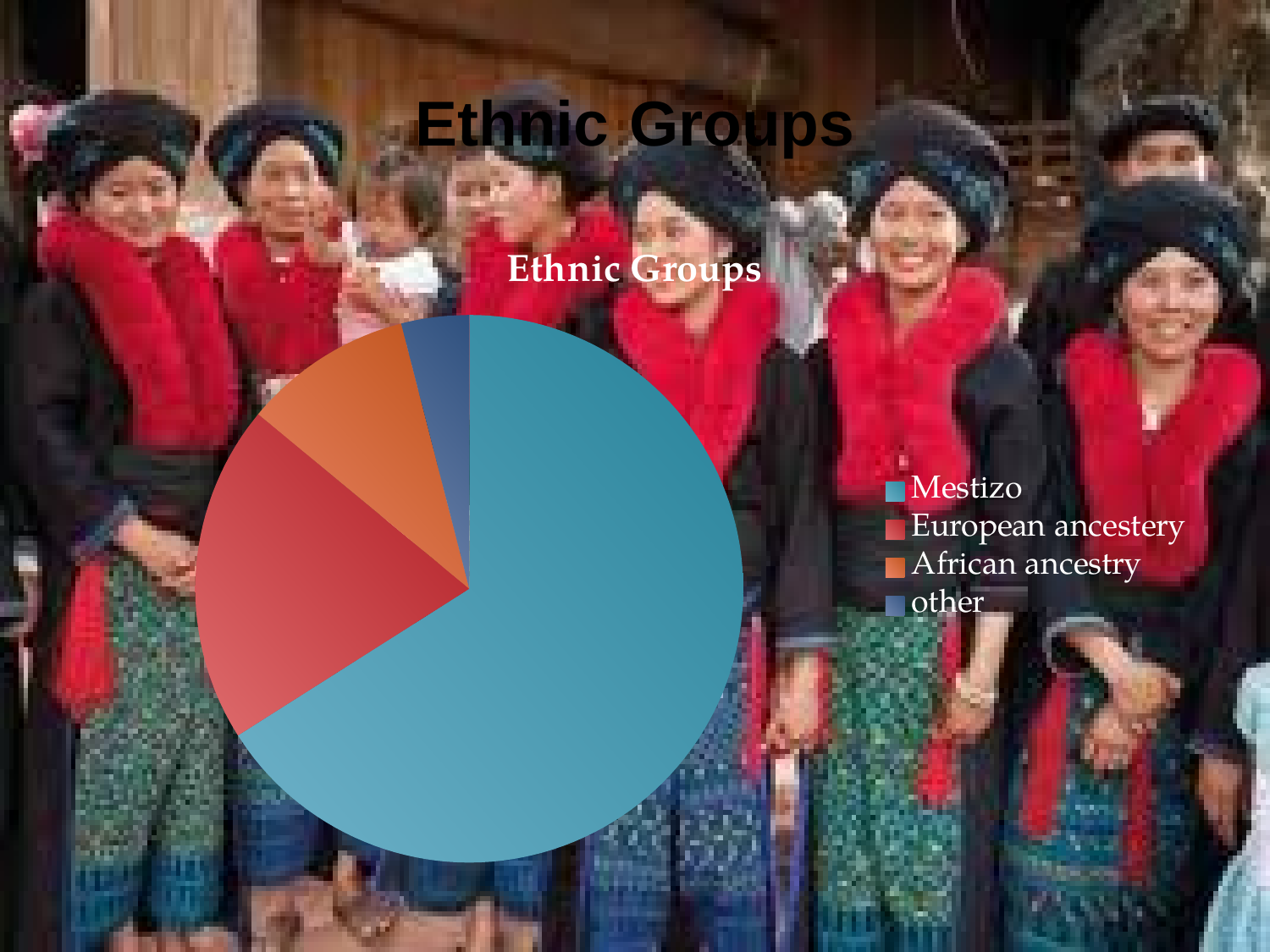

# Ethnic Groups

### Chart: Ethnic Groups

| Category | Ethnic Groups |
|---|---|
| Mestizo | 0.66 |
| European ancestery | 0.2 |
| African ancestry | 0.1 |
| other | 0.04 |